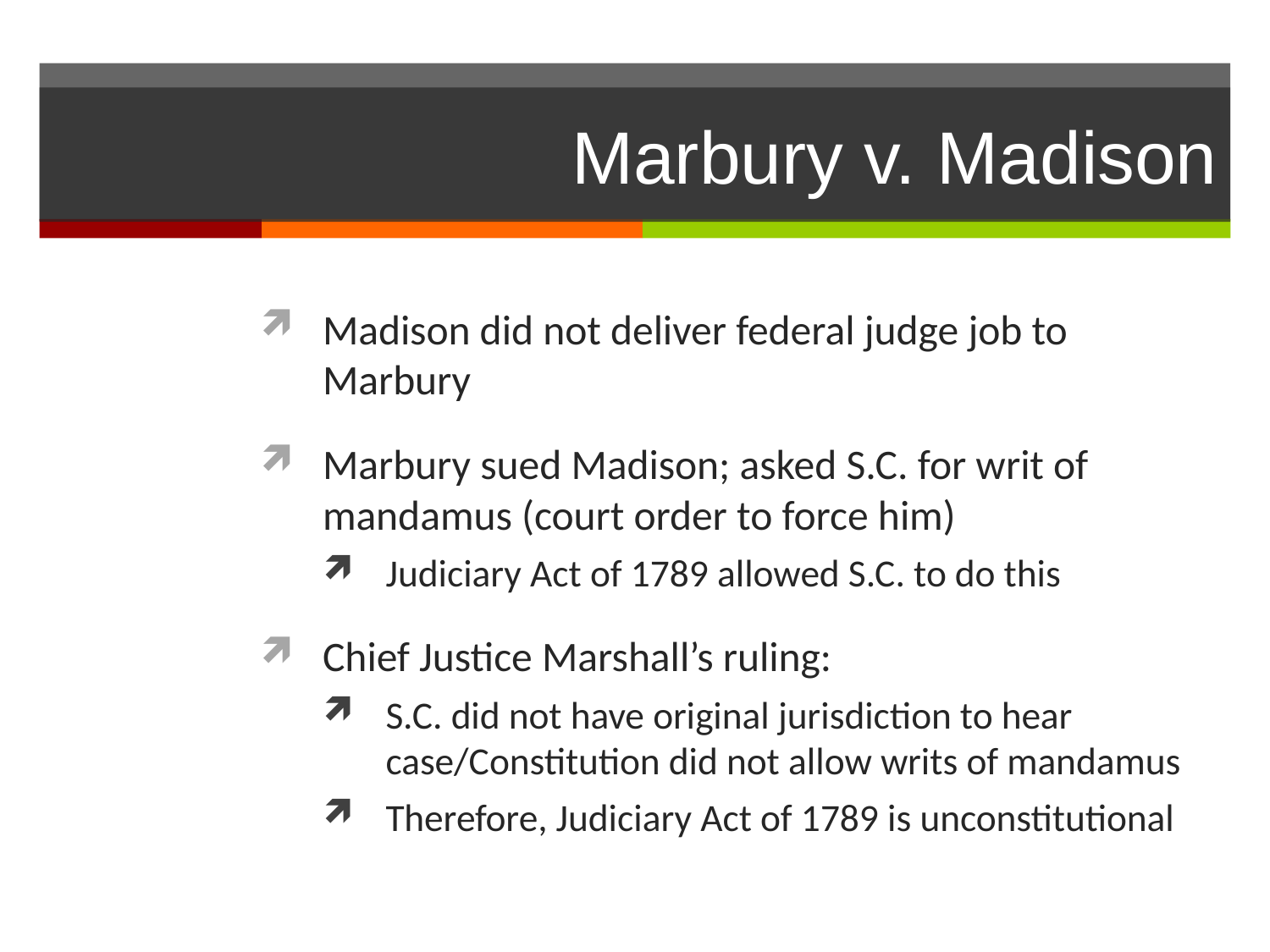

# Marbury v. Madison
Madison did not deliver federal judge job to Marbury
Marbury sued Madison; asked S.C. for writ of mandamus (court order to force him)
Judiciary Act of 1789 allowed S.C. to do this
Chief Justice Marshall’s ruling:
S.C. did not have original jurisdiction to hear case/Constitution did not allow writs of mandamus
Therefore, Judiciary Act of 1789 is unconstitutional